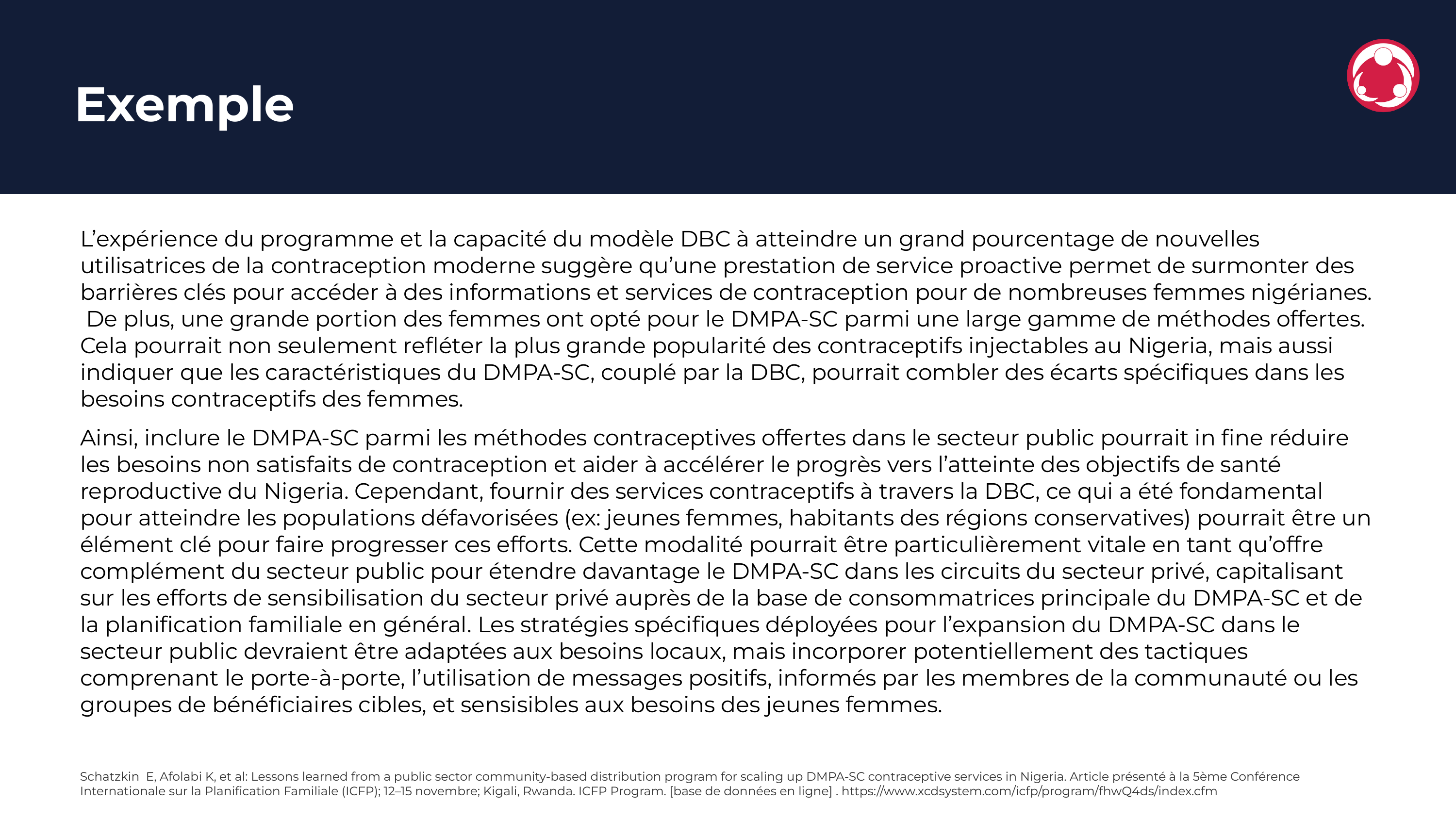

Exemple
L’expérience du programme et la capacité du modèle DBC à atteindre un grand pourcentage de nouvelles utilisatrices de la contraception moderne suggère qu’une prestation de service proactive permet de surmonter des barrières clés pour accéder à des informations et services de contraception pour de nombreuses femmes nigérianes.  De plus, une grande portion des femmes ont opté pour le DMPA-SC parmi une large gamme de méthodes offertes. Cela pourrait non seulement refléter la plus grande popularité des contraceptifs injectables au Nigeria, mais aussi indiquer que les caractéristiques du DMPA-SC, couplé par la DBC, pourrait combler des écarts spécifiques dans les besoins contraceptifs des femmes.
Ainsi, inclure le DMPA-SC parmi les méthodes contraceptives offertes dans le secteur public pourrait in fine réduire les besoins non satisfaits de contraception et aider à accélérer le progrès vers l’atteinte des objectifs de santé reproductive du Nigeria. Cependant, fournir des services contraceptifs à travers la DBC, ce qui a été fondamental pour atteindre les populations défavorisées (ex: jeunes femmes, habitants des régions conservatives) pourrait être un élément clé pour faire progresser ces efforts. Cette modalité pourrait être particulièrement vitale en tant qu’offre complément du secteur public pour étendre davantage le DMPA-SC dans les circuits du secteur privé, capitalisant sur les efforts de sensibilisation du secteur privé auprès de la base de consommatrices principale du DMPA-SC et de la planification familiale en général. Les stratégies spécifiques déployées pour l’expansion du DMPA-SC dans le secteur public devraient être adaptées aux besoins locaux, mais incorporer potentiellement des tactiques comprenant le porte-à-porte, l’utilisation de messages positifs, informés par les membres de la communauté ou les groupes de bénéficiaires cibles, et sensisibles aux besoins des jeunes femmes.

Schatzkin  E, Afolabi K, et al: Lessons learned from a public sector community-based distribution program for scaling up DMPA-SC contraceptive services in Nigeria. Article présenté à la 5ème Conférence Internationale sur la Planification Familiale (ICFP); 12–15 novembre; Kigali, Rwanda. ICFP Program. [base de données en ligne] . https://www.xcdsystem.com/icfp/program/fhwQ4ds/index.cfm